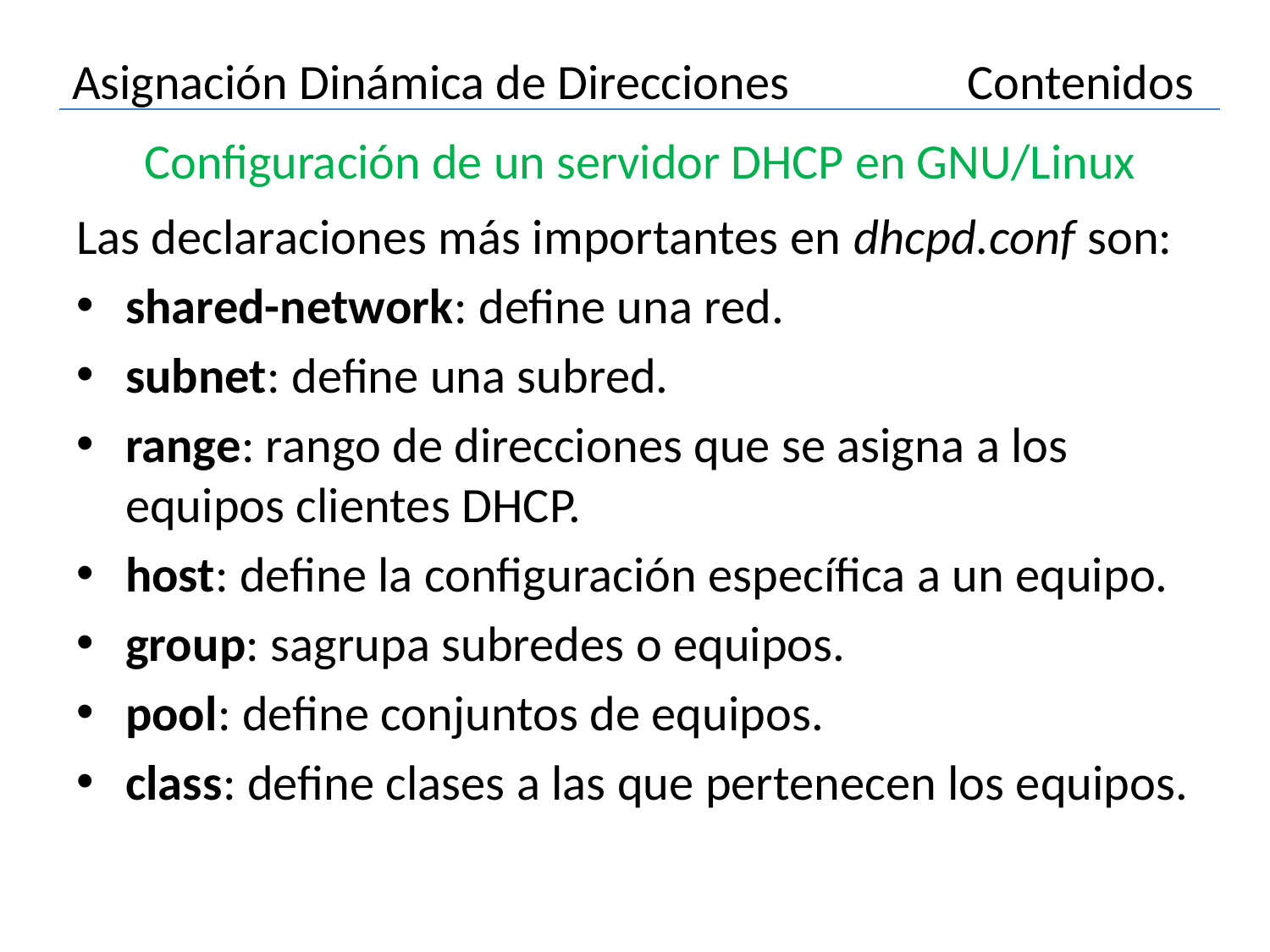

Asignación Dinámica de Direcciones
Contenidos
# Configuración de un servidor DHCP en GNU/Linux
Las declaraciones más importantes en dhcpd.conf son:
shared-network: define una red.
subnet: define una subred.
range: rango de direcciones que se asigna a los equipos clientes DHCP.
host: define la configuración específica a un equipo.
group: sagrupa subredes o equipos.
pool: define conjuntos de equipos.
class: define clases a las que pertenecen los equipos.